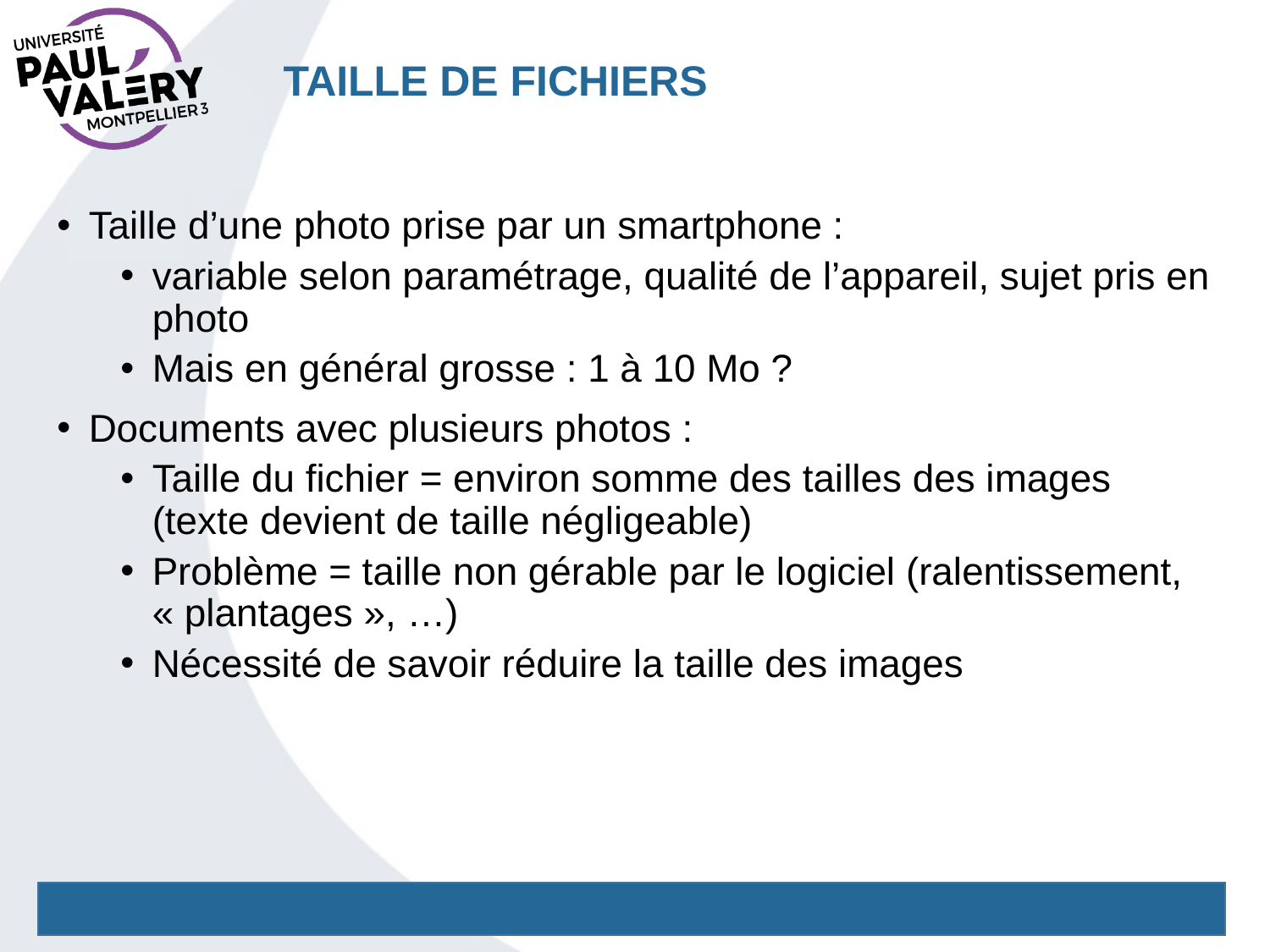

# Taille DE FICHIERS
Taille d’une photo prise par un smartphone :
variable selon paramétrage, qualité de l’appareil, sujet pris en photo
Mais en général grosse : 1 à 10 Mo ?
Documents avec plusieurs photos :
Taille du fichier = environ somme des tailles des images (texte devient de taille négligeable)
Problème = taille non gérable par le logiciel (ralentissement, « plantages », …)
Nécessité de savoir réduire la taille des images